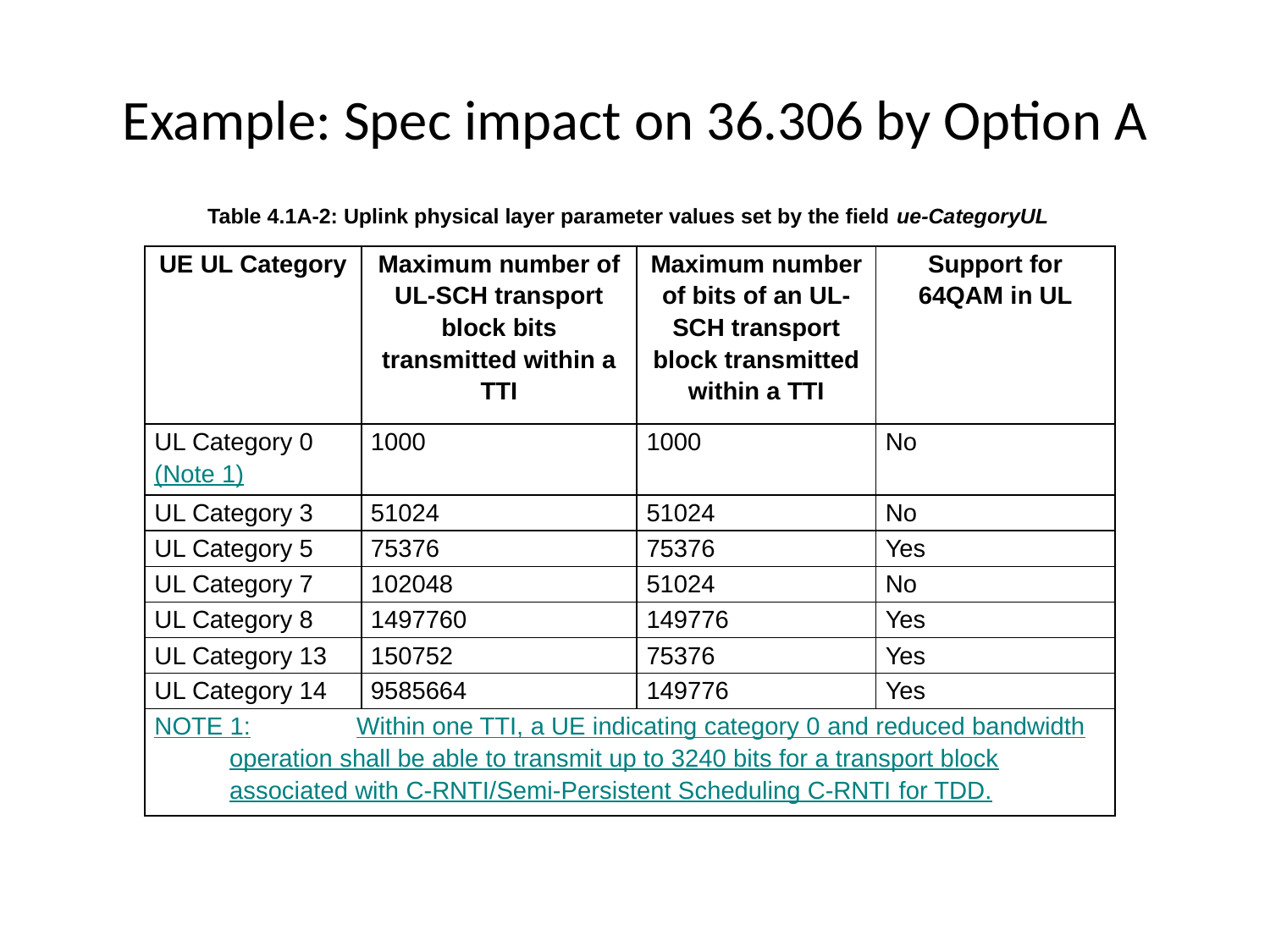

# Example: Spec impact on 36.306 by Option A
Table 4.1A-2: Uplink physical layer parameter values set by the field ue-CategoryUL

| UE UL Category | Maximum number of UL-SCH transport block bits transmitted within a TTI | Maximum number of bits of an UL-SCH transport block transmitted within a TTI | Support for 64QAM in UL |
| --- | --- | --- | --- |
| UL Category 0 (Note 1) | 1000 | 1000 | No |
| UL Category 3 | 51024 | 51024 | No |
| UL Category 5 | 75376 | 75376 | Yes |
| UL Category 7 | 102048 | 51024 | No |
| UL Category 8 | 1497760 | 149776 | Yes |
| UL Category 13 | 150752 | 75376 | Yes |
| UL Category 14 | 9585664 | 149776 | Yes |
| NOTE 1: Within one TTI, a UE indicating category 0 and reduced bandwidth operation shall be able to transmit up to 3240 bits for a transport block associated with C-RNTI/Semi-Persistent Scheduling C-RNTI for TDD. |  |  |  |